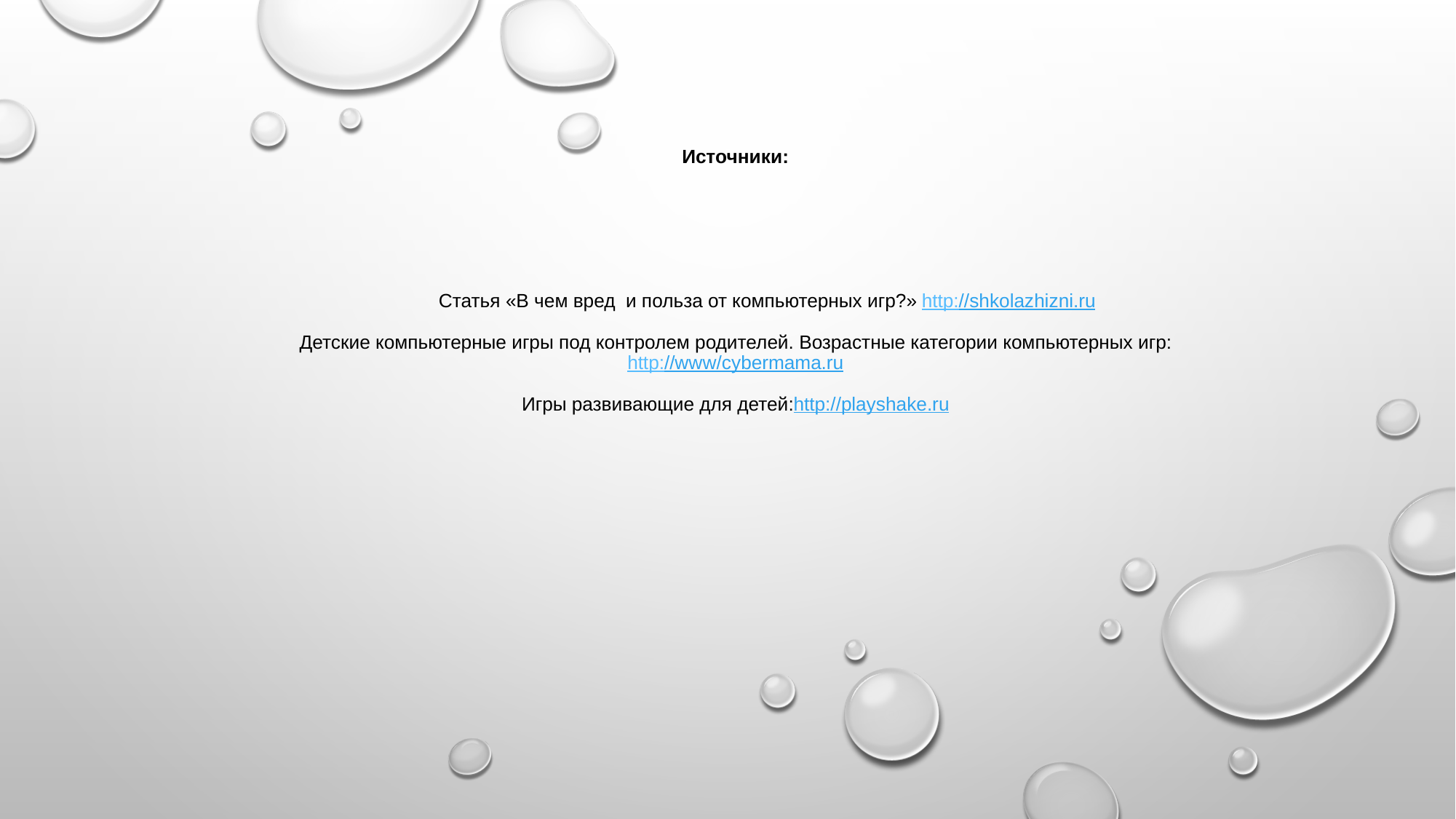

# Источники: Статья «В чем вред  и польза от компьютерных игр?» http://shkolazhizni.ru Детские компьютерные игры под контролем родителей. Возрастные категории компьютерных игр: http://www/cybermama.ru Игры развивающие для детей:http://playshake.ru